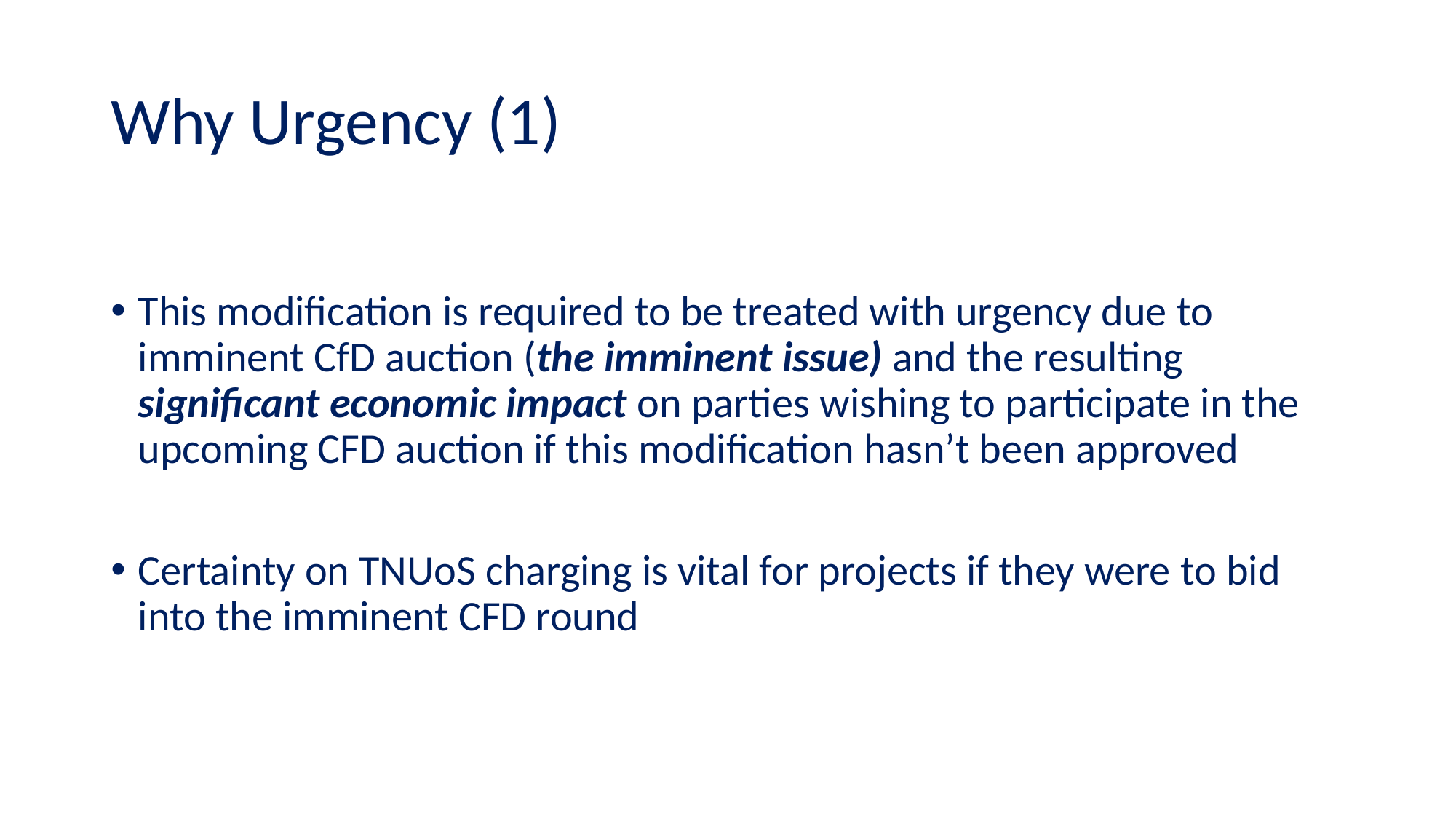

# Why Urgency (1)

This modification is required to be treated with urgency due to imminent CfD auction (the imminent issue) and the resulting significant economic impact on parties wishing to participate in the upcoming CFD auction if this modification hasn’t been approved

Certainty on TNUoS charging is vital for projects if they were to bid into the imminent CFD round